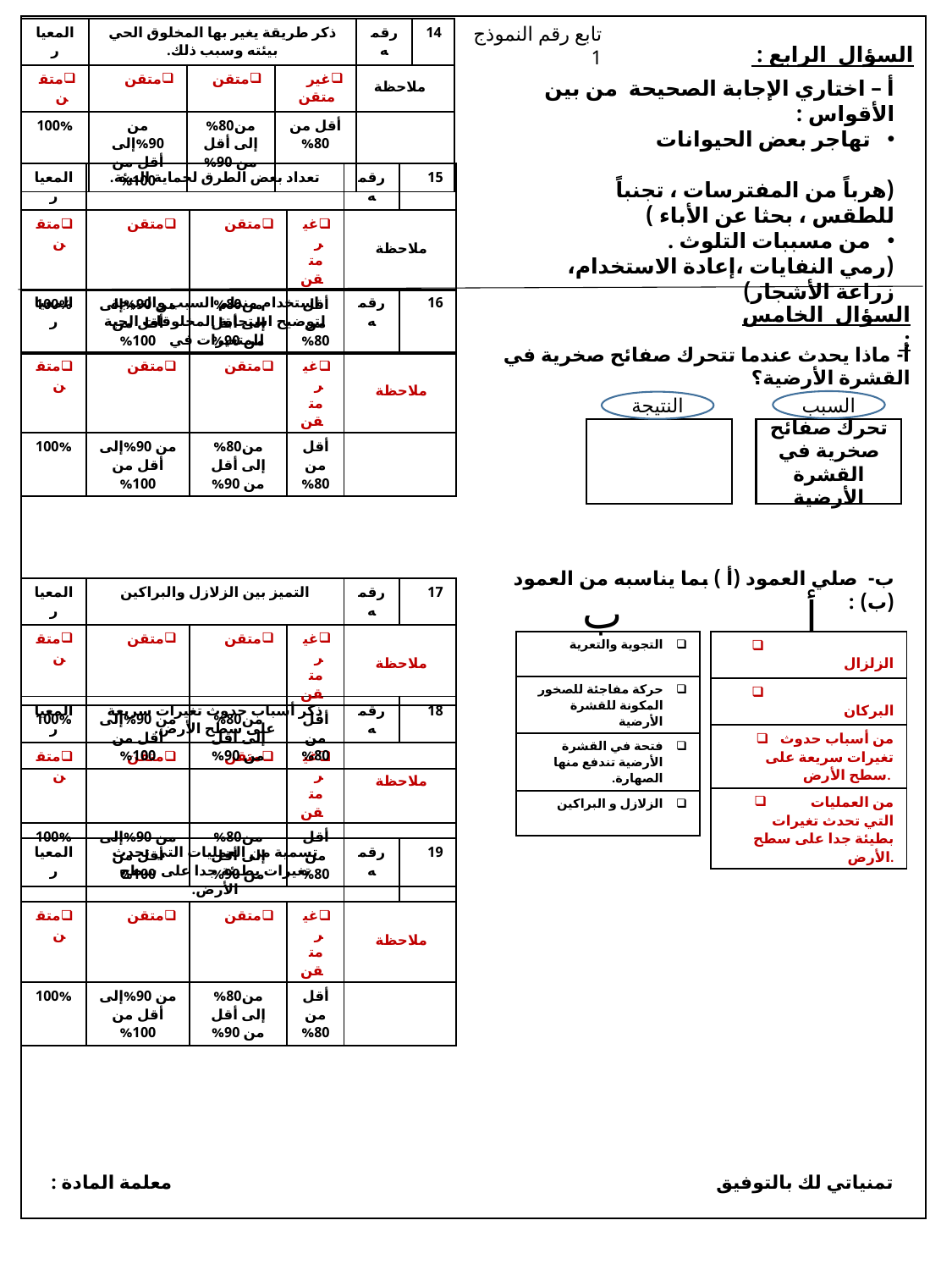

تابع رقم النموذج 1

| المعيار | ذكر طريقة يغير بها المخلوق الحي بيئته وسبب ذلك. |  |  | رقمه | 14 |
| --- | --- | --- | --- | --- | --- |
| متقن | متقن | متقن | غير متقن | ملاحظة |  |
| 100% | من 90%إلى أقل من 100% | من80% إلى أقل من 90% | أقل من 80% |  |  |
السؤال  الرابع :
أ – اختاري الإجابة الصحيحة  من بين الأقواس :
تهاجر بعض الحيوانات
(هرباً من المفترسات ، تجنباً للطقس ، بحثا عن الأباء )
من مسببات التلوث .
(رمي النفايات ،إعادة الاستخدام، زراعة الأشجار)

| المعيار | تعداد بعض الطرق لحماية البيئة. |  |  | رقمه | 15 |
| --- | --- | --- | --- | --- | --- |
| متقن | متقن | متقن | غير متقن | ملاحظة |  |
| 100% | من 90%إلى أقل من 100% | من80% إلى أقل من 90% | أقل من 80% |  |  |
| المعيار | استخدام منظم السبب والنتيجة لتوضيح استجابة المخلوقات الحية للمتغيرات في |  |  | رقمه | 16 |
| --- | --- | --- | --- | --- | --- |
| متقن | متقن | متقن | غير متقن | ملاحظة |  |
| 100% | من 90%إلى أقل من 100% | من80% إلى أقل من 90% | أقل من 80% |  |  |
السؤال  الخامس :
أ- ماذا يحدث عندما تتحرك صفائح صخرية في القشرة الأرضية؟

السبب
النتيجة

تحرك صفائح صخرية في القشرة الأرضية
ب-  صلي العمود (أ ) بما يناسبه من العمود (ب) :
| المعيار | التميز بين الزلازل والبراكين |  |  | رقمه | 17 |
| --- | --- | --- | --- | --- | --- |
| متقن | متقن | متقن | غير متقن | ملاحظة |  |
| 100% | من 90%إلى أقل من 100% | من80% إلى أقل من 90% | أقل من 80% |  |  |
ب
أ
| الزلزال |
| --- |
| البركان |
| من أسباب حدوث تغيرات سريعة على سطح الأرض. |
| من العمليات التي تحدث تغيرات بطيئة جدا على سطح الأرض. |
| التجوية والتعرية |
| --- |
| حركة مفاجئة للصخور المكونة للقشرة الأرضية |
| فتحة في القشرة الأرضية تندفع منها الصهارة. |
| الزلازل و البراكين |
| المعيار | ذكر أسباب حدوث تغيرات سريعة على سطح الأرض. |  |  | رقمه | 18 |
| --- | --- | --- | --- | --- | --- |
| متقن | متقن | متقن | غير متقن | ملاحظة |  |
| 100% | من 90%إلى أقل من 100% | من80% إلى أقل من 90% | أقل من 80% |  |  |
| المعيار | تسمية من العمليات التي تحدث تغيرات بطيئة جدا على سطح الأرض. |  |  | رقمه | 19 |
| --- | --- | --- | --- | --- | --- |
| متقن | متقن | متقن | غير متقن | ملاحظة |  |
| 100% | من 90%إلى أقل من 100% | من80% إلى أقل من 90% | أقل من 80% |  |  |
تمنياتي لك بالتوفيق                                                                                                                معلمة المادة :